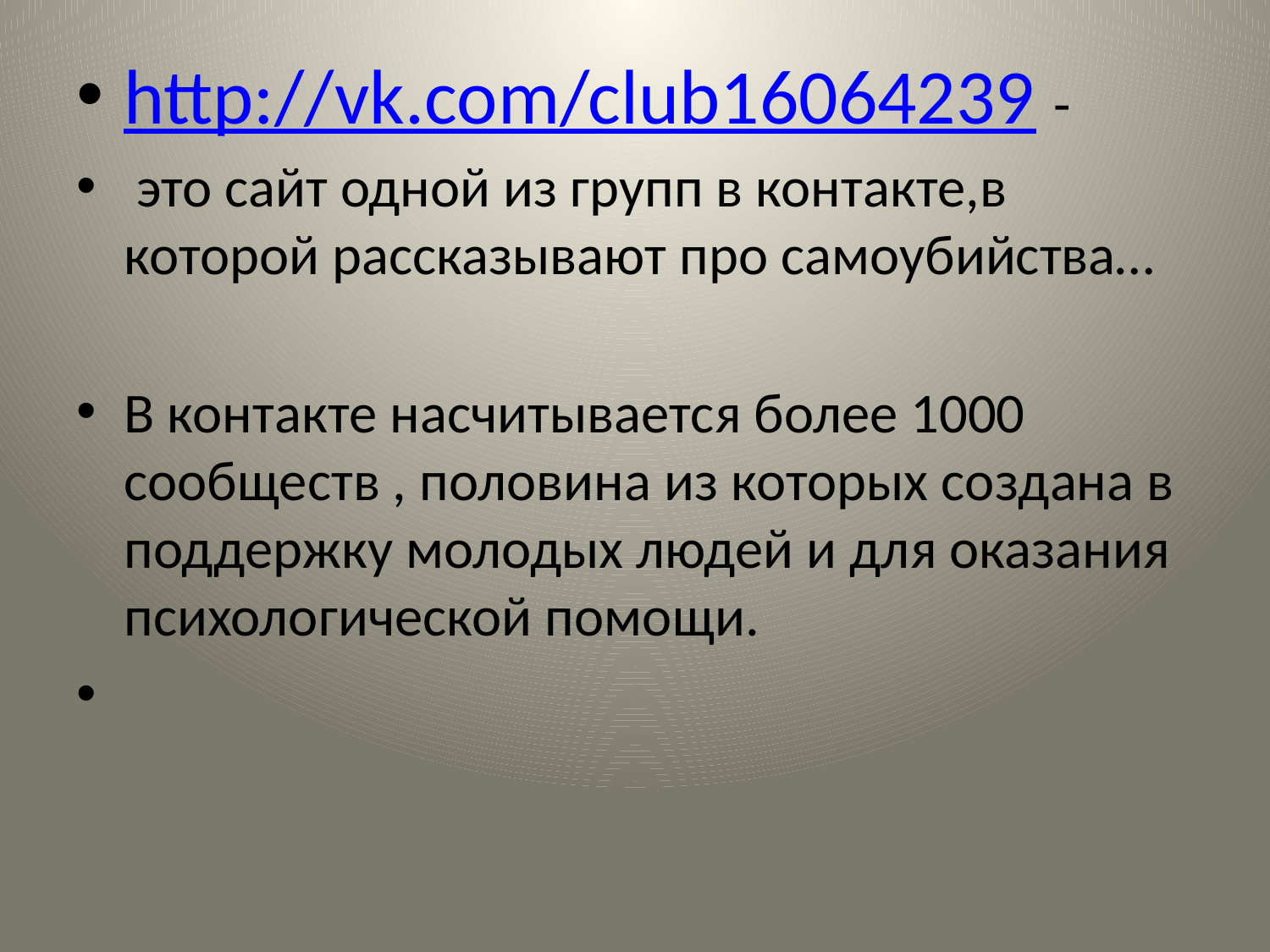

#
http://vk.com/club16064239 -
 это сайт одной из групп в контакте,в которой рассказывают про самоубийства…

В контакте насчитывается более 1000 сообществ , половина из которых создана в поддержку молодых людей и для оказания психологической помощи.